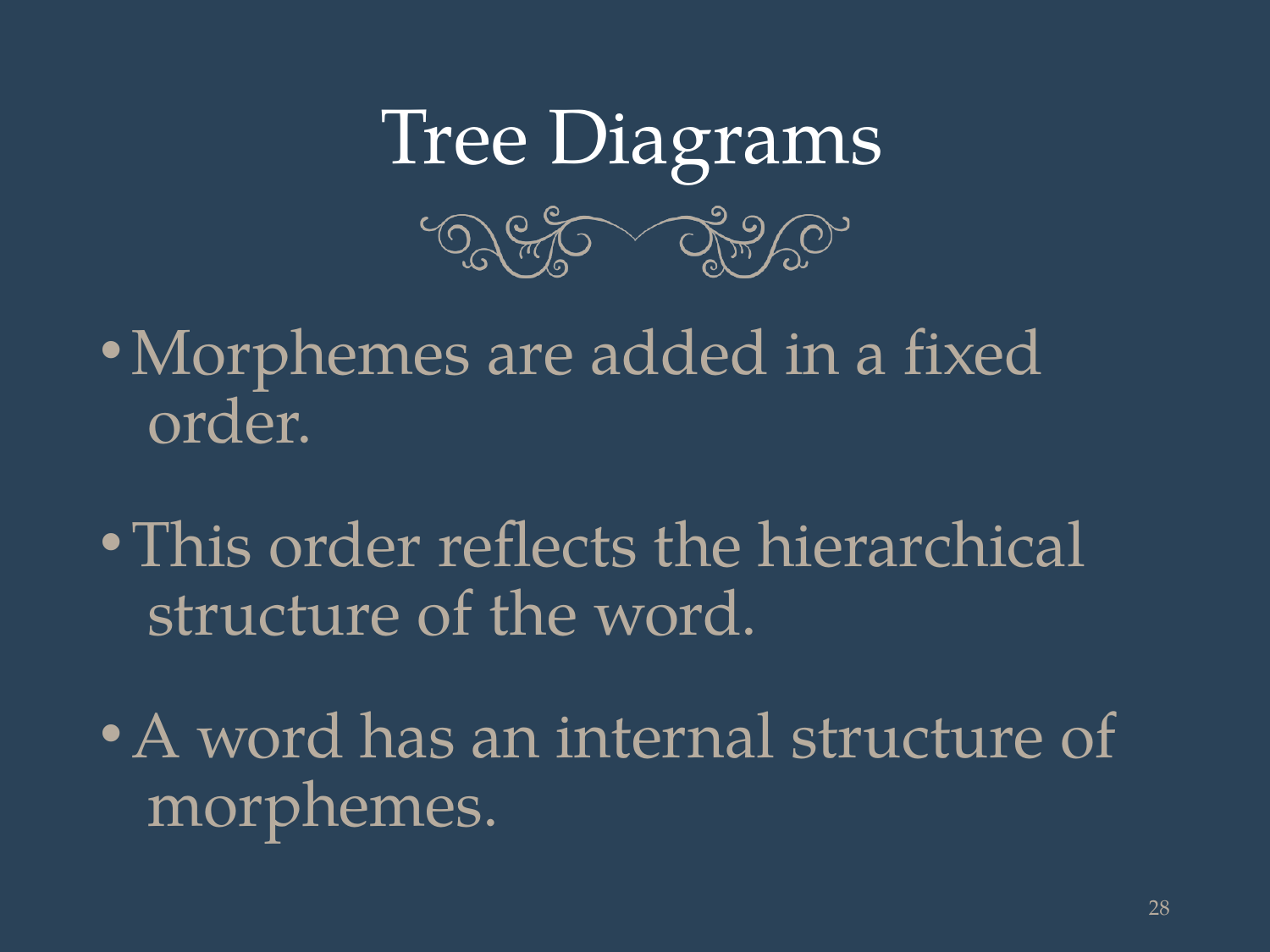

# Tree Diagrams

Morphemes are added in a fixed  order.
This order reflects the hierarchical  structure of the word.
A word has an internal structure of  morphemes.
28